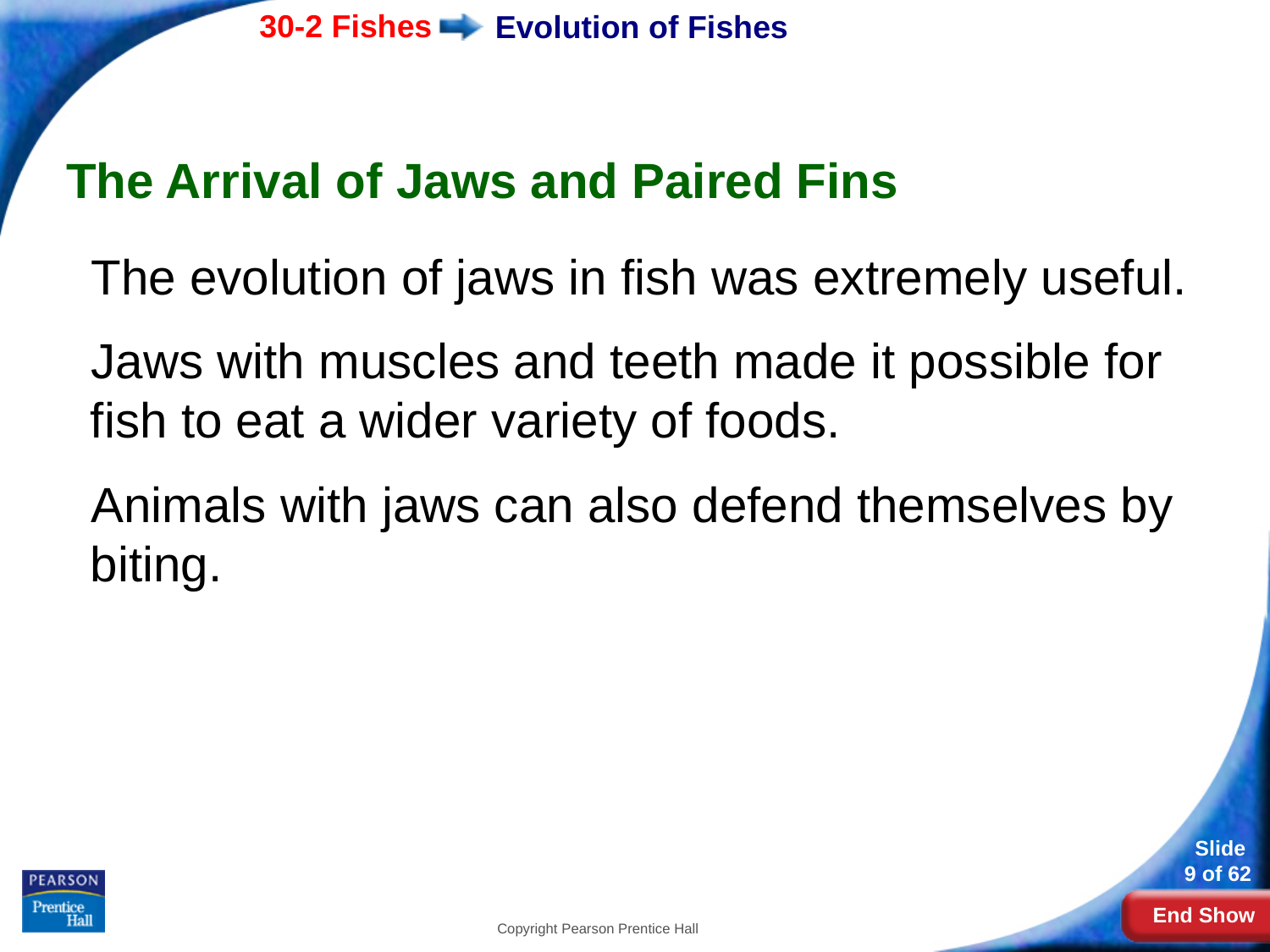

# Evolution of Fishes
The Arrival of Jaws and Paired Fins
The evolution of jaws in fish was extremely useful.
Jaws with muscles and teeth made it possible for fish to eat a wider variety of foods.
Animals with jaws can also defend themselves by biting.

Copyright Pearson Prentice Hall